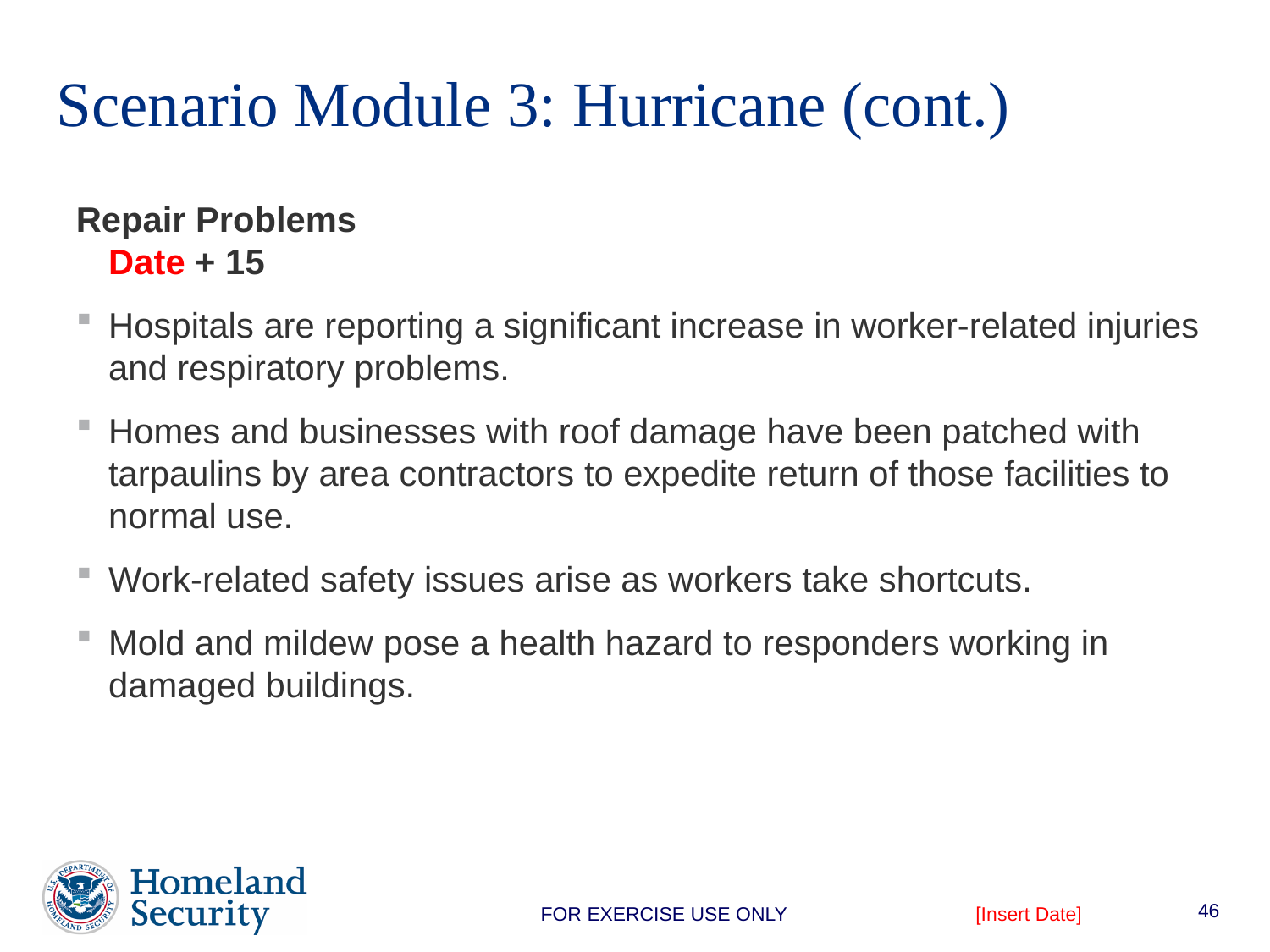

# Scenario Module 3: Hurricane (cont.)
Repair Problems
Date + 15
Hospitals are reporting a significant increase in worker-related injuries and respiratory problems.
Homes and businesses with roof damage have been patched with tarpaulins by area contractors to expedite return of those facilities to normal use.
Work-related safety issues arise as workers take shortcuts.
Mold and mildew pose a health hazard to responders working in damaged buildings.

46